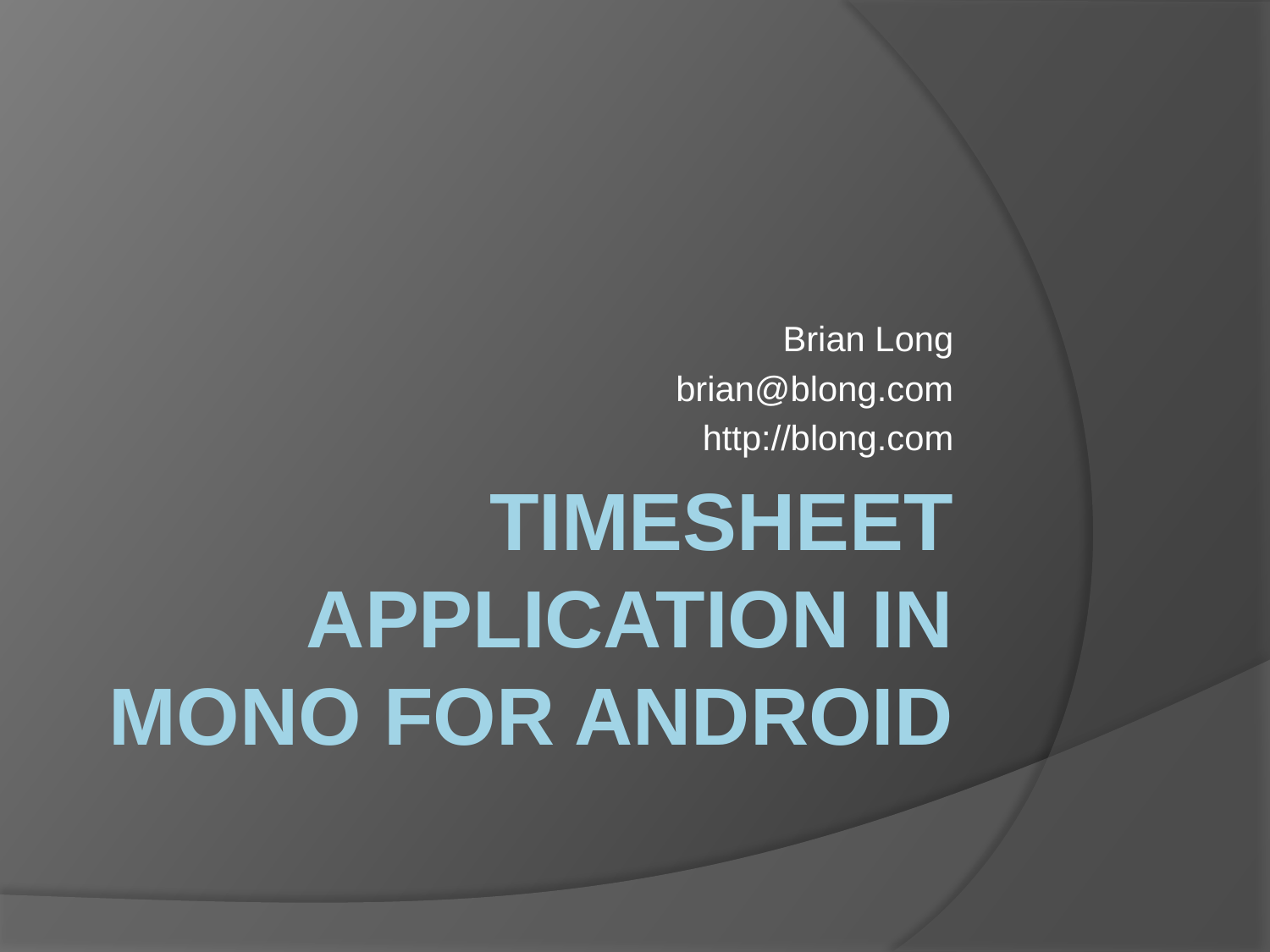

Brian Long
brian@blong.com
http://blong.com
# Timesheet application in Mono for Android